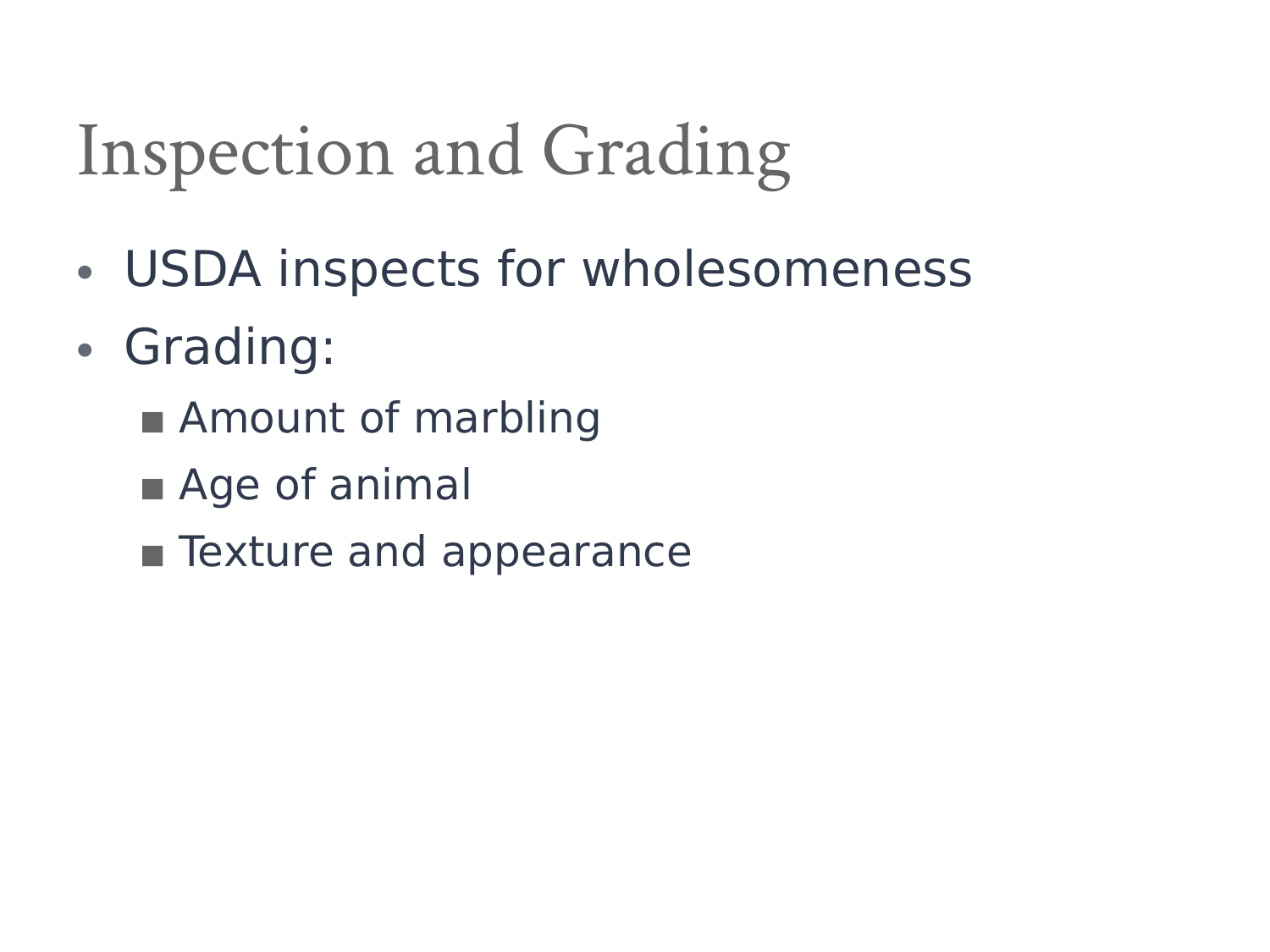

# Inspection and Grading
USDA inspects for wholesomeness
Grading:
Amount of marbling
Age of animal
Texture and appearance